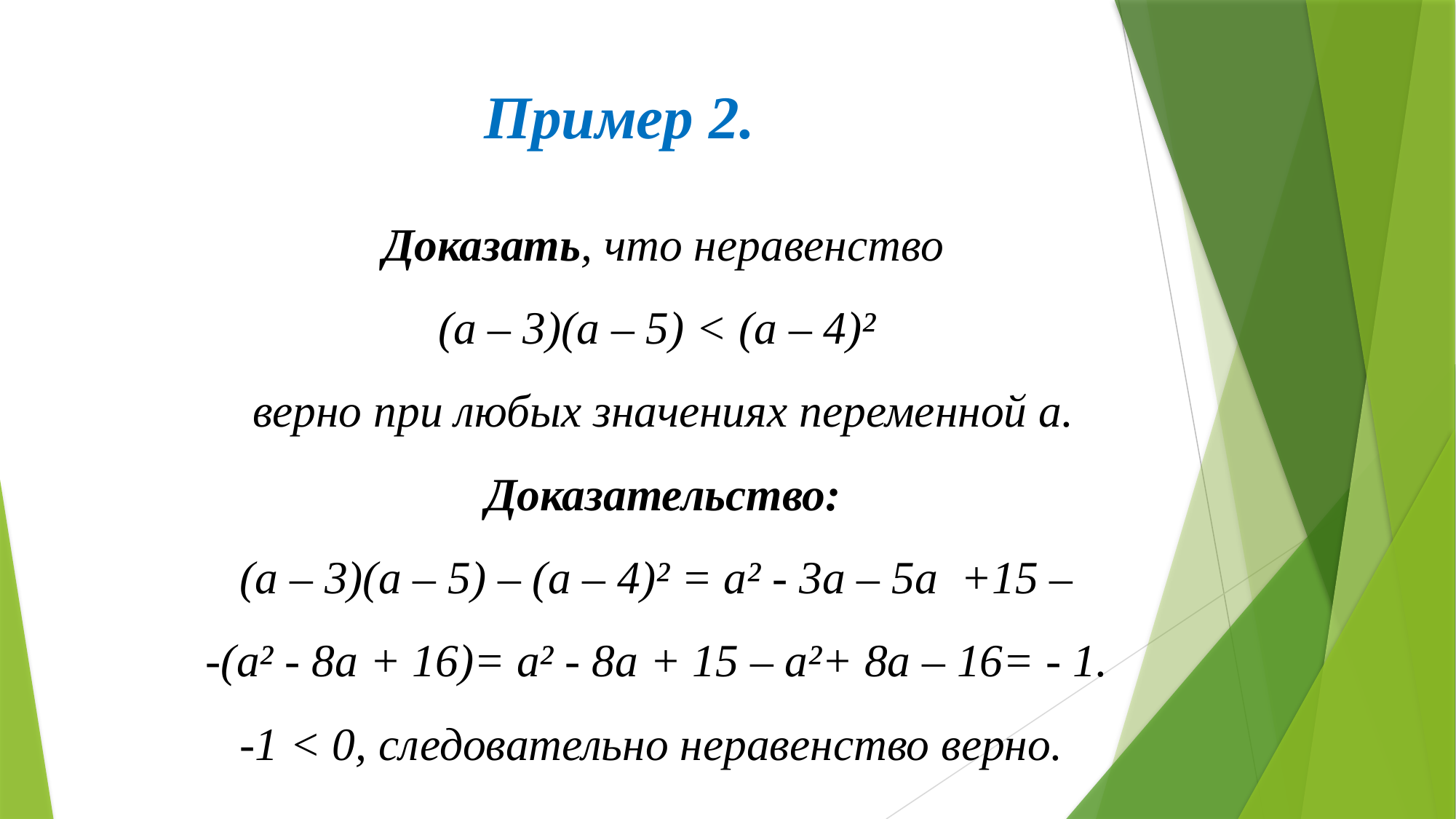

# Пример 2.
Доказать, что неравенство
(а – 3)(а – 5) < (а – 4)²
верно при любых значениях переменной а.
Доказательство:
(а – 3)(а – 5) – (а – 4)² = а² - 3а – 5а  +15 –
-(а² - 8а + 16)= а² - 8а + 15 – а²+ 8а – 16= - 1.
 -1 < 0, следовательно неравенство верно.